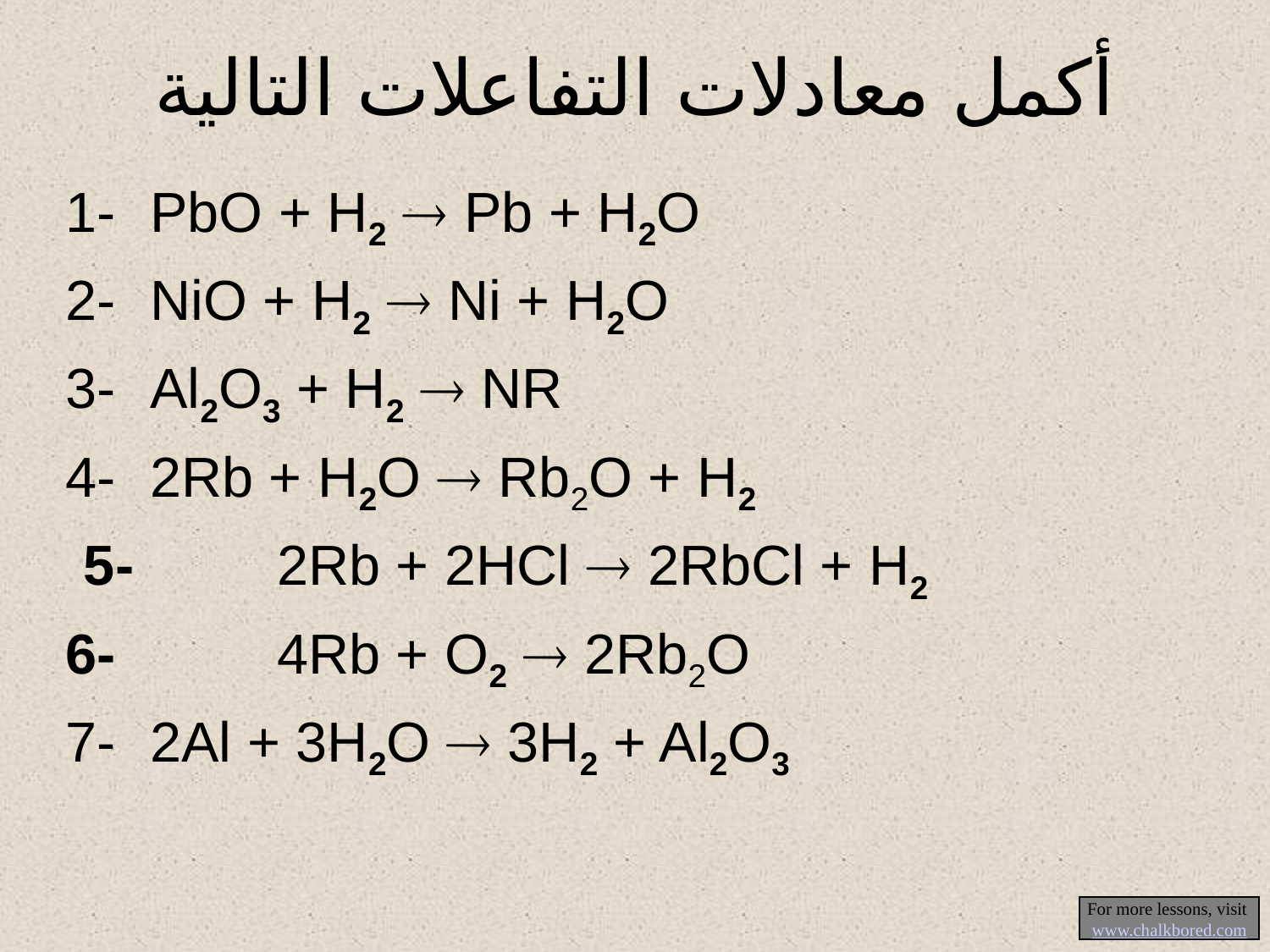

# أكمل معادلات التفاعلات التالية
1-	PbO + H2 → Pb + H2O
2-	NiO + H2 → Ni + H2O
3-	Al2O3 + H2 → NR
4-	2Rb + H2O → Rb2O + H2
  5-		2Rb + 2HCl → 2RbCl + H2
6-		4Rb + O2 → 2Rb2O
7-	2Al + 3H2O → 3H2 + Al2O3
For more lessons, visit www.chalkbored.com